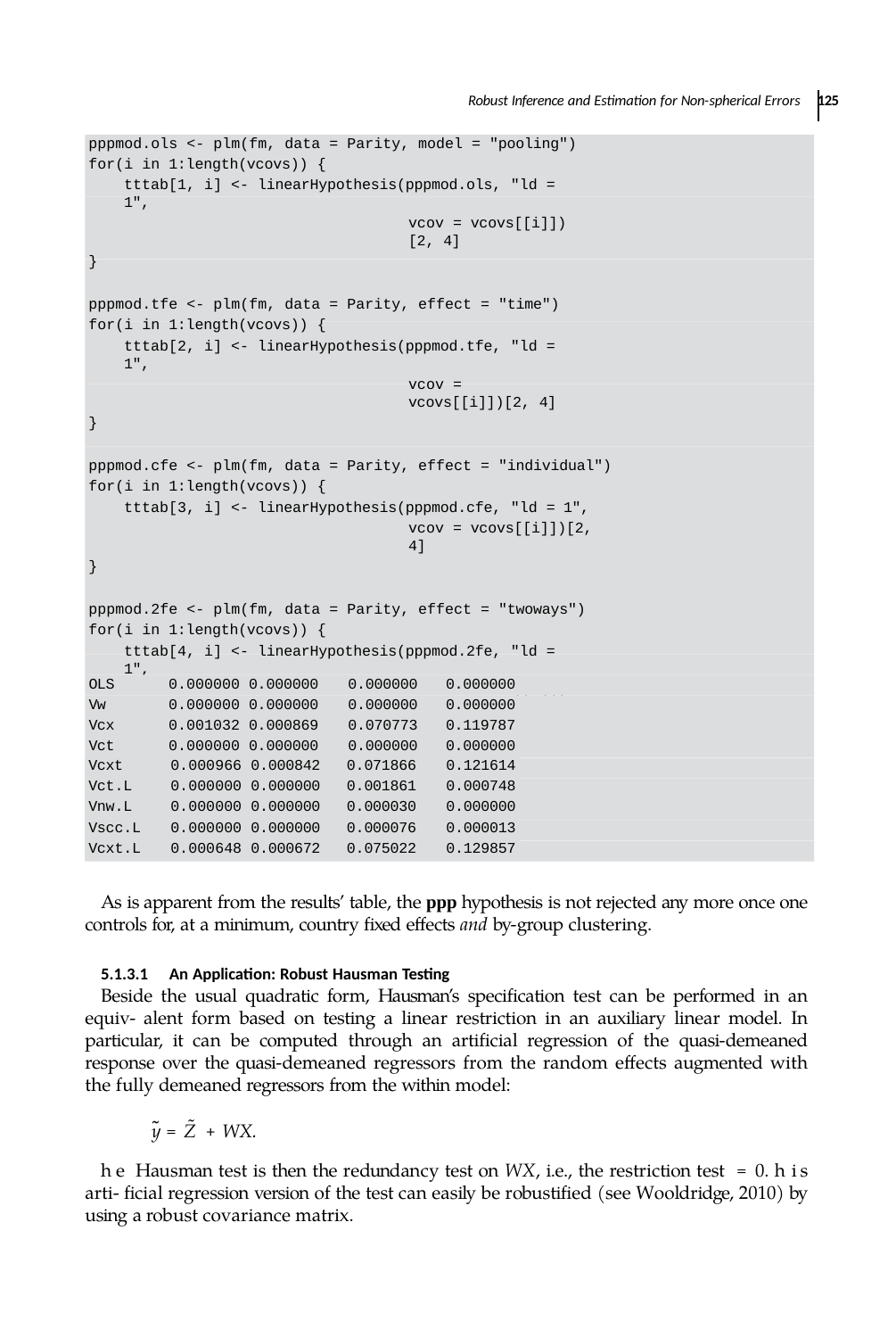

Robust Inference and Estimation for Non-spherical Errors  125

pppmod.ols <- plm(fm, data = Parity, model = "pooling") for(i in 1:length(vcovs)) {
tttab[1, i] <- linearHypothesis(pppmod.ols, "ld = 1",
vcov = vcovs[[i]])[2, 4]
}

pppmod.tfe <- plm(fm, data = Parity, effect = "time") for(i in 1:length(vcovs)) {
tttab[2, i] <- linearHypothesis(pppmod.tfe, "ld = 1",
vcov = vcovs[[i]])[2, 4]
}

pppmod.cfe <- plm(fm, data = Parity, effect = "individual") for(i in 1:length(vcovs)) {
tttab[3, i] <- linearHypothesis(pppmod.cfe, "ld = 1",
vcov = vcovs[[i]])[2, 4]
}

pppmod.2fe <- plm(fm, data = Parity, effect = "twoways") for(i in 1:length(vcovs)) {
tttab[4, i] <- linearHypothesis(pppmod.2fe, "ld = 1",
vcov = vcovs[[i]])[2, 4]
}

print(t(round(tttab, 6)))
Pooled OLS Time FE Country FE Two-way FE

OLS
Vw Vcx Vct
0.000000 0.000000	0.000000	0.000000
0.000000 0.000000	0.000000	0.000000
0.001032 0.000869	0.070773	0.119787
0.000000 0.000000	0.000000	0.000000

| Vcxt | 0.000966 0.000842 | 0.071866 | 0.121614 |
| --- | --- | --- | --- |
| Vct.L | 0.000000 0.000000 | 0.001861 | 0.000748 |
| Vnw.L | 0.000000 0.000000 | 0.000030 | 0.000000 |
| Vscc.L | 0.000000 0.000000 | 0.000076 | 0.000013 |
| Vcxt.L | 0.000648 0.000672 | 0.075022 | 0.129857 |

As is apparent from the results’ table, the ppp hypothesis is not rejected any more once one controls for, at a minimum, country ﬁxed effects and by-group clustering.

5.1.3.1  An Application: Robust Hausman Testing
Beside the usual quadratic form, Hausman’s speciﬁcation test can be performed in an equiv- alent form based on testing a linear restriction in an auxiliary linear model. In particular, it can be computed through an artiﬁcial regression of the quasi-demeaned response over the quasi-demeaned regressors from the random effects augmented with the fully demeaned regressors from the within model:
ỹ = Z̃  + WX.
he Hausman test is then the redundancy test on WX, i.e., the restriction test  = 0. his arti- ﬁcial regression version of the test can easily be robustiﬁed (see Wooldridge, 2010) by using a robust covariance matrix.